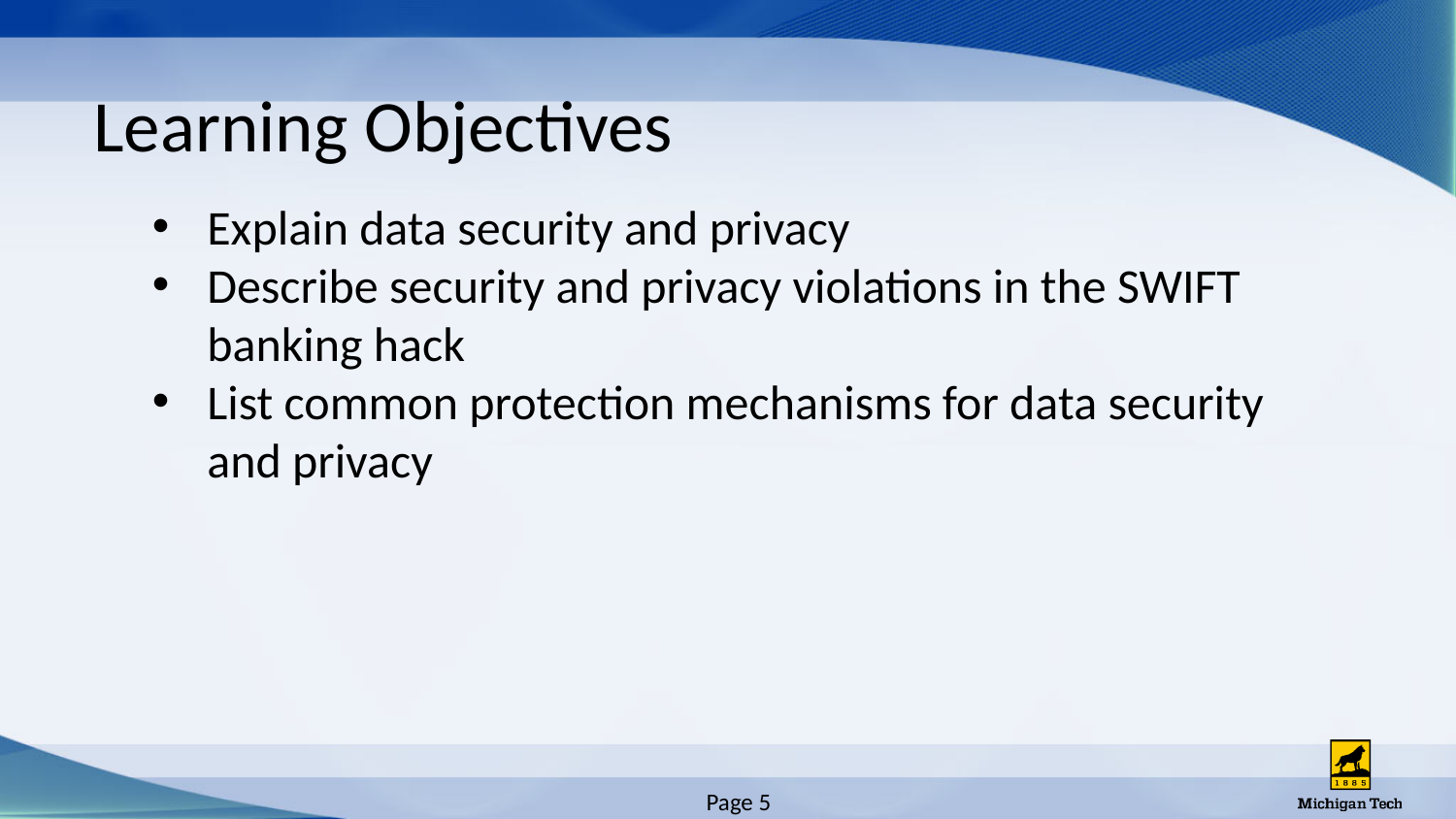

# Learning Objectives
Explain data security and privacy
Describe security and privacy violations in the SWIFT banking hack
List common protection mechanisms for data security and privacy